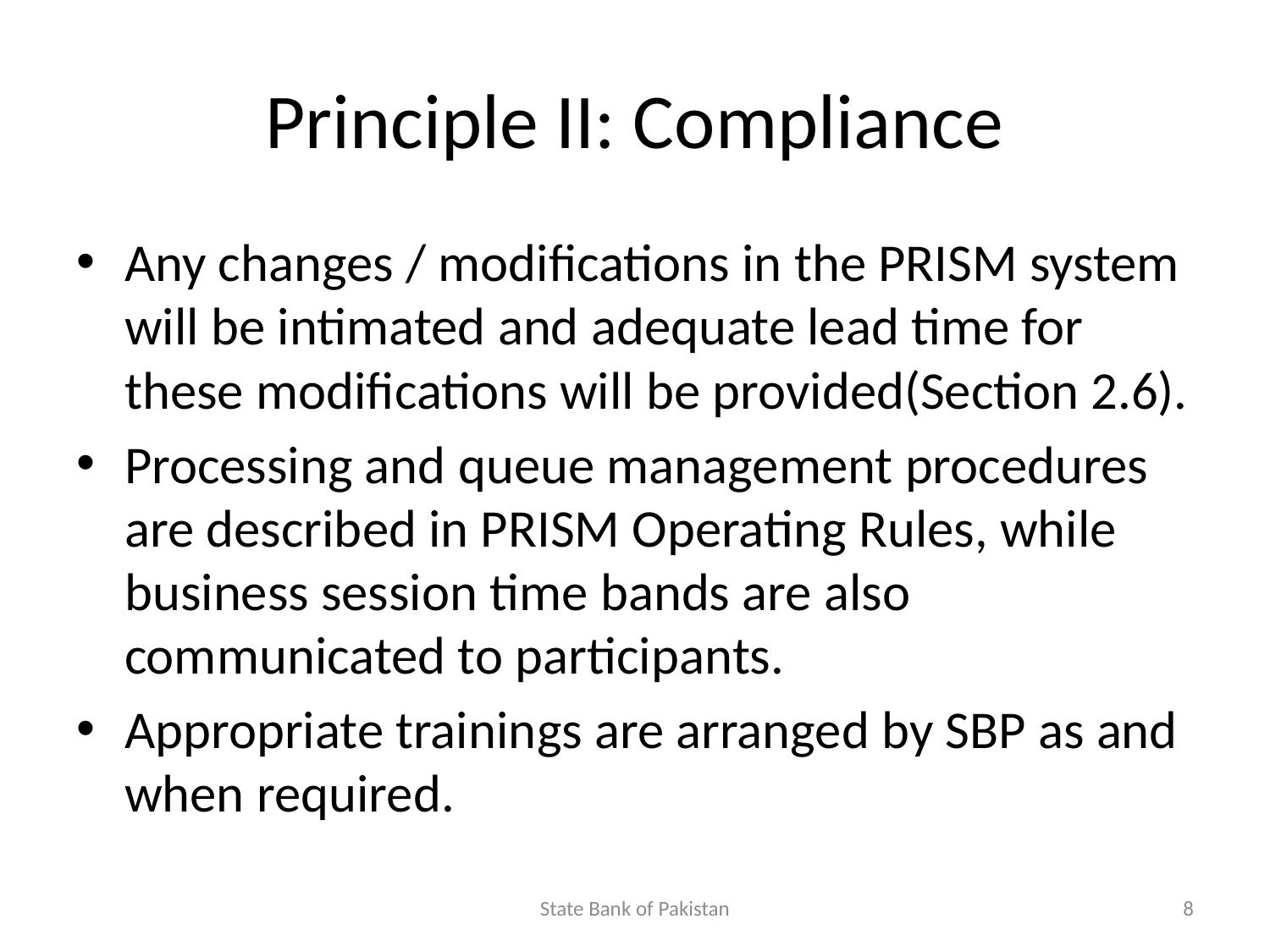

# Principle II: Compliance
Any changes / modifications in the PRISM system will be intimated and adequate lead time for these modifications will be provided(Section 2.6).
Processing and queue management procedures are described in PRISM Operating Rules, while business session time bands are also communicated to participants.
Appropriate trainings are arranged by SBP as and when required.

State Bank of Pakistan
8